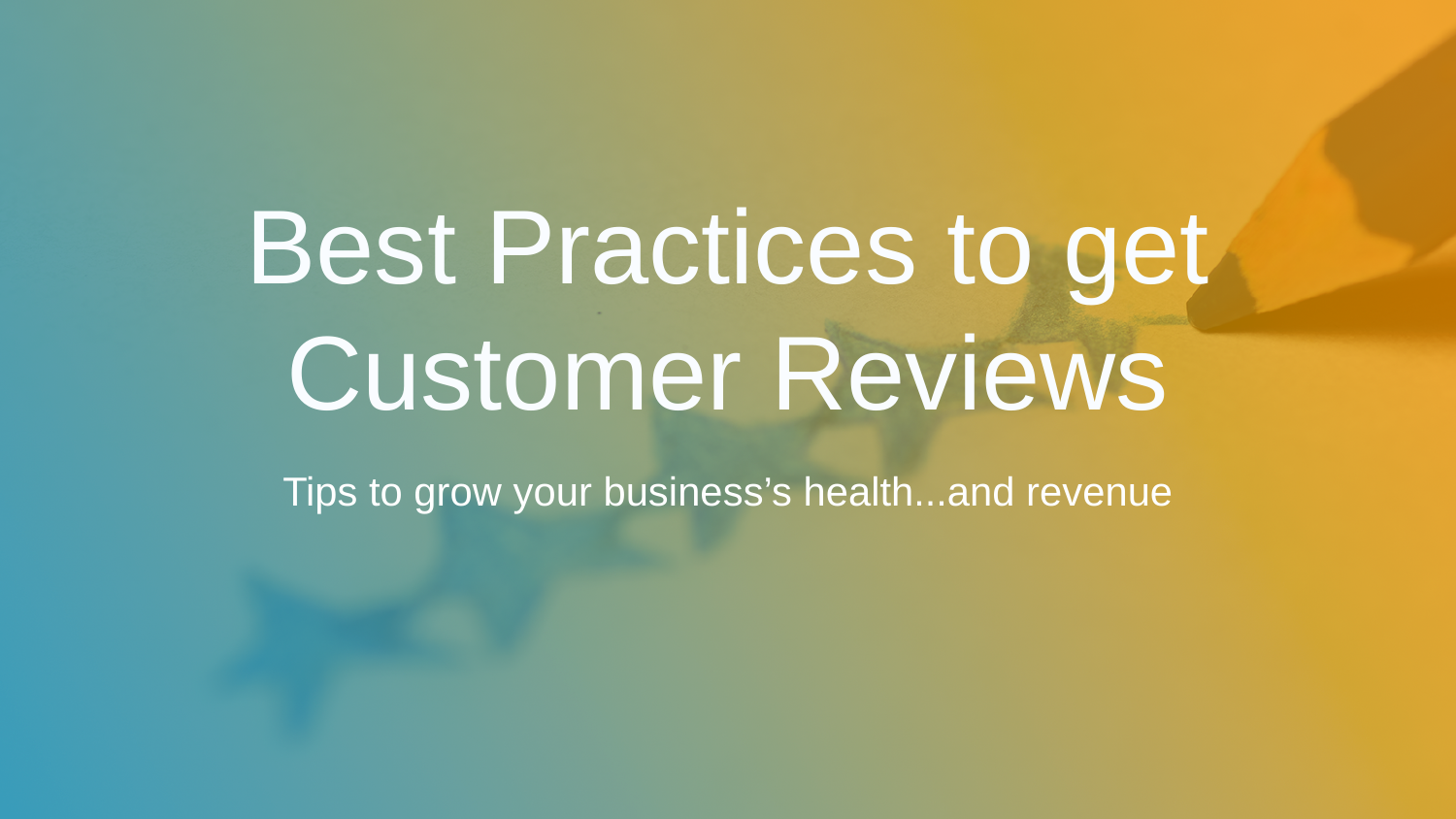

# Best Practices to get Customer Reviews
Tips to grow your business’s health...and revenue